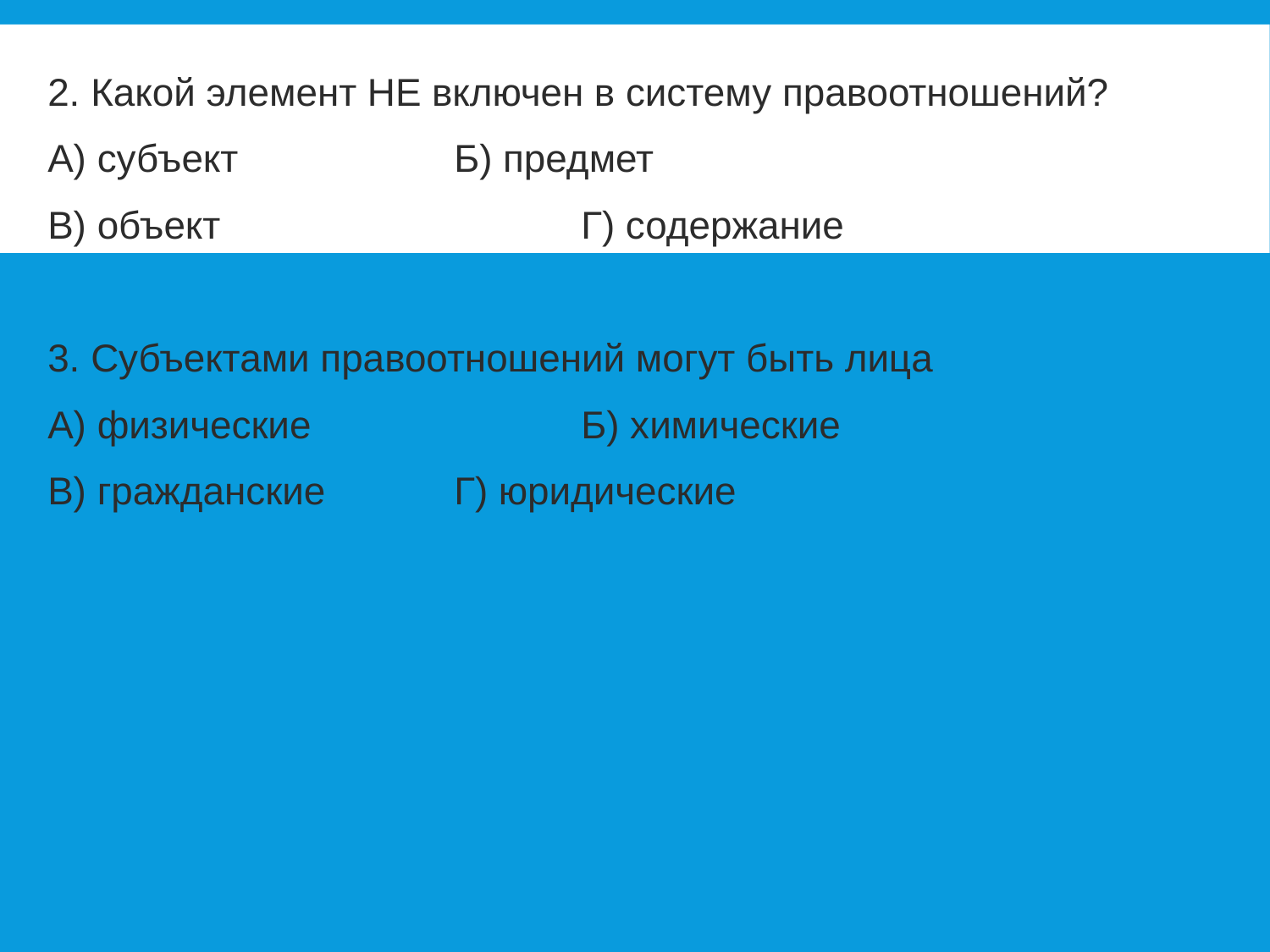

2. Какой элемент НЕ включен в систему правоотношений?
А) субъект		Б) предмет
В) объект			Г) содержание

3. Субъектами правоотношений могут быть лица
А) физические			Б) химические
В) гражданские		Г) юридические